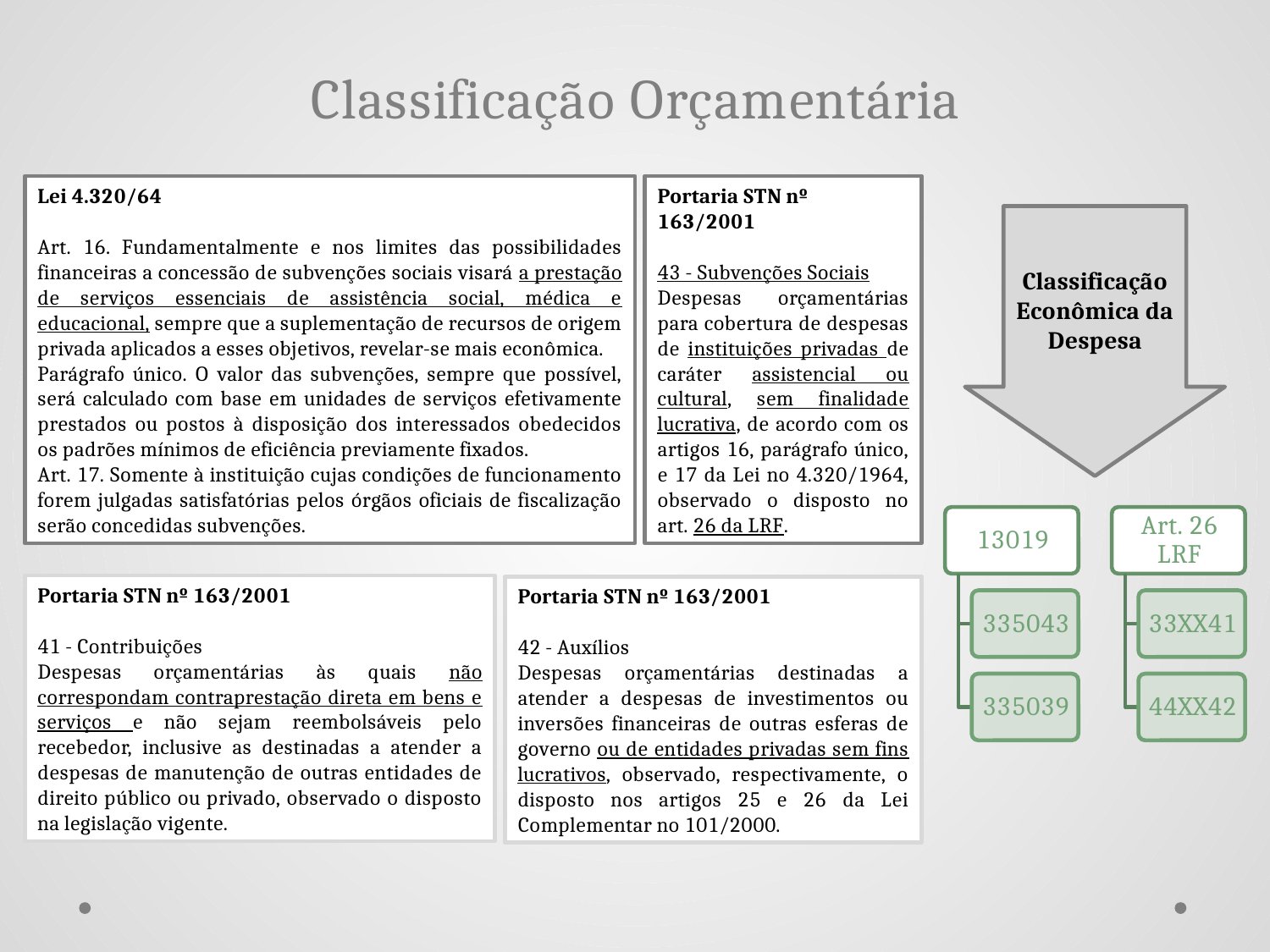

Classificação Orçamentária
Lei 4.320/64

Art. 16. Fundamentalmente e nos limites das possibilidades financeiras a concessão de subvenções sociais visará a prestação de serviços essenciais de assistência social, médica e educacional, sempre que a suplementação de recursos de origem privada aplicados a esses objetivos, revelar-se mais econômica.
Parágrafo único. O valor das subvenções, sempre que possível, será calculado com base em unidades de serviços efetivamente prestados ou postos à disposição dos interessados obedecidos os padrões mínimos de eficiência previamente fixados.
Art. 17. Somente à instituição cujas condições de funcionamento forem julgadas satisfatórias pelos órgãos oficiais de fiscalização serão concedidas subvenções.
Portaria STN nº 163/2001

43 - Subvenções Sociais
Despesas orçamentárias para cobertura de despesas de instituições privadas de caráter assistencial ou cultural, sem finalidade lucrativa, de acordo com os artigos 16, parágrafo único, e 17 da Lei no 4.320/1964, observado o disposto no art. 26 da LRF.
Classificação Econômica da Despesa
13019
335043
335039
Art. 26 LRF
33XX41
44XX42
Portaria STN nº 163/2001

41 - Contribuições
Despesas orçamentárias às quais não correspondam contraprestação direta em bens e serviços e não sejam reembolsáveis pelo recebedor, inclusive as destinadas a atender a despesas de manutenção de outras entidades de direito público ou privado, observado o disposto na legislação vigente.
Portaria STN nº 163/2001

42 - Auxílios
Despesas orçamentárias destinadas a atender a despesas de investimentos ou inversões financeiras de outras esferas de governo ou de entidades privadas sem fins lucrativos, observado, respectivamente, o disposto nos artigos 25 e 26 da Lei Complementar no 101/2000.